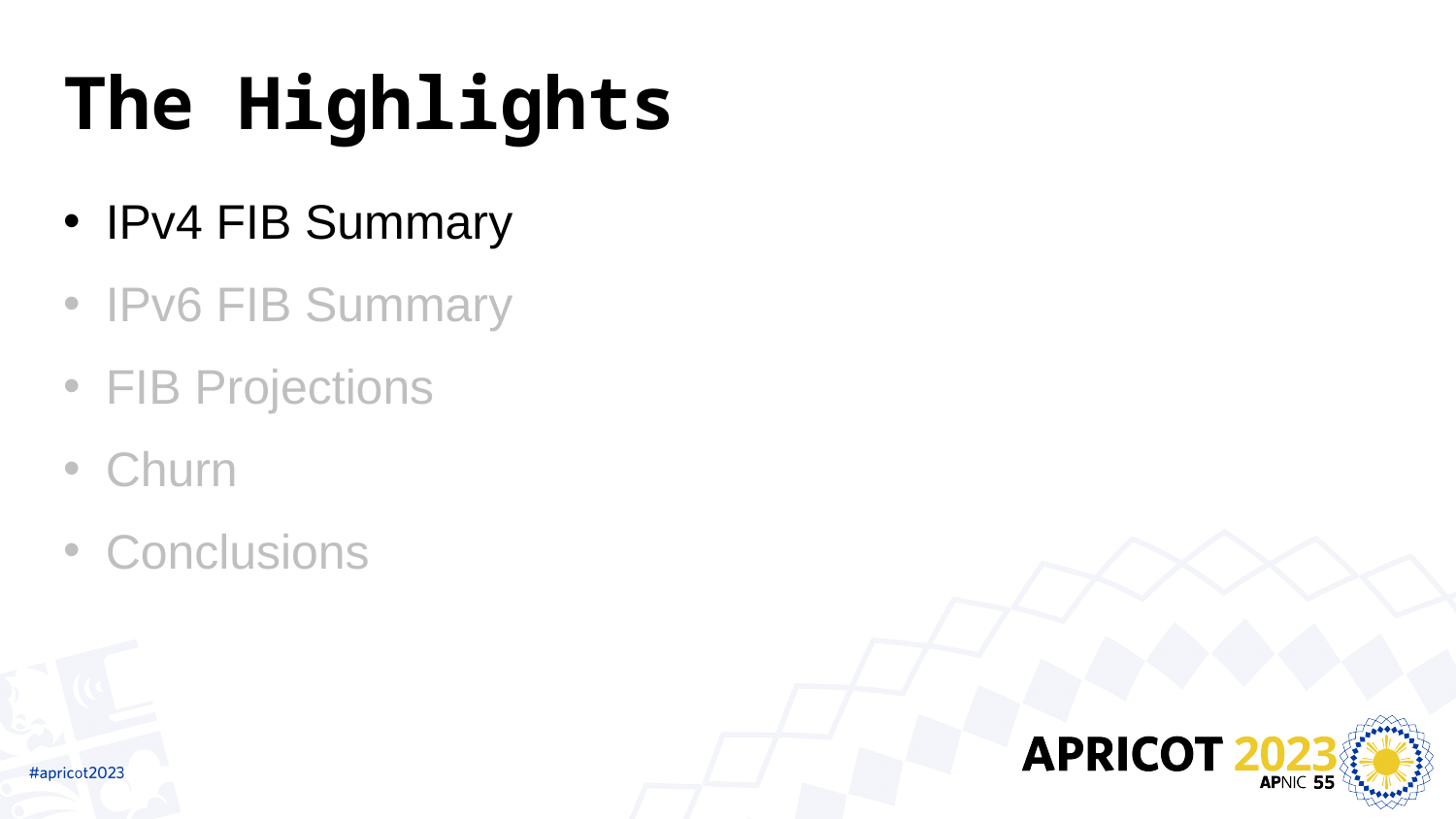

# The Highlights
IPv4 FIB Summary
IPv6 FIB Summary
FIB Projections
Churn
Conclusions